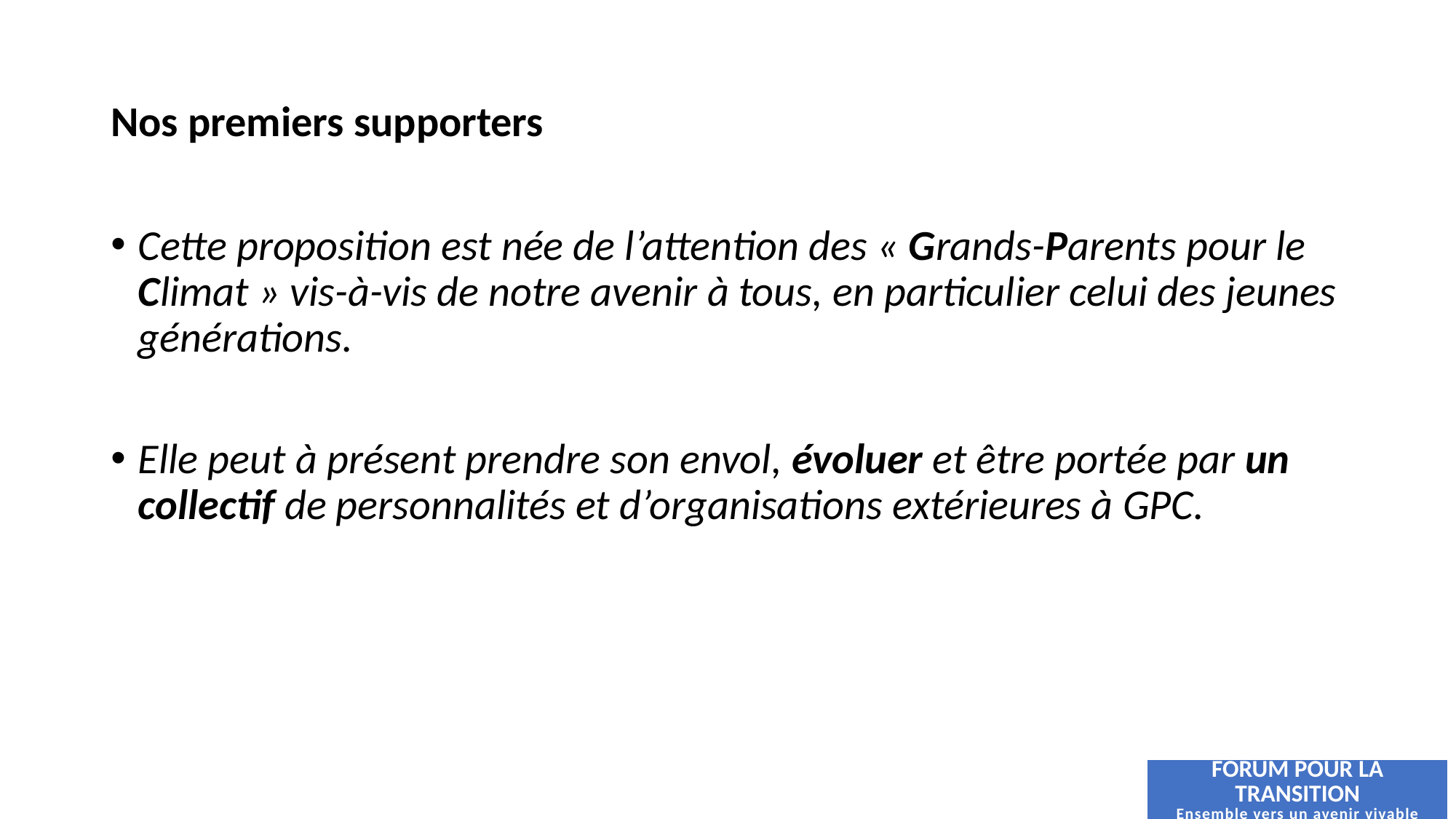

# Nos premiers supporters
Cette proposition est née de l’attention des « Grands-Parents pour le Climat » vis-à-vis de notre avenir à tous, en particulier celui des jeunes générations.

Elle peut à présent prendre son envol, évoluer et être portée par un collectif de personnalités et d’organisations extérieures à GPC.